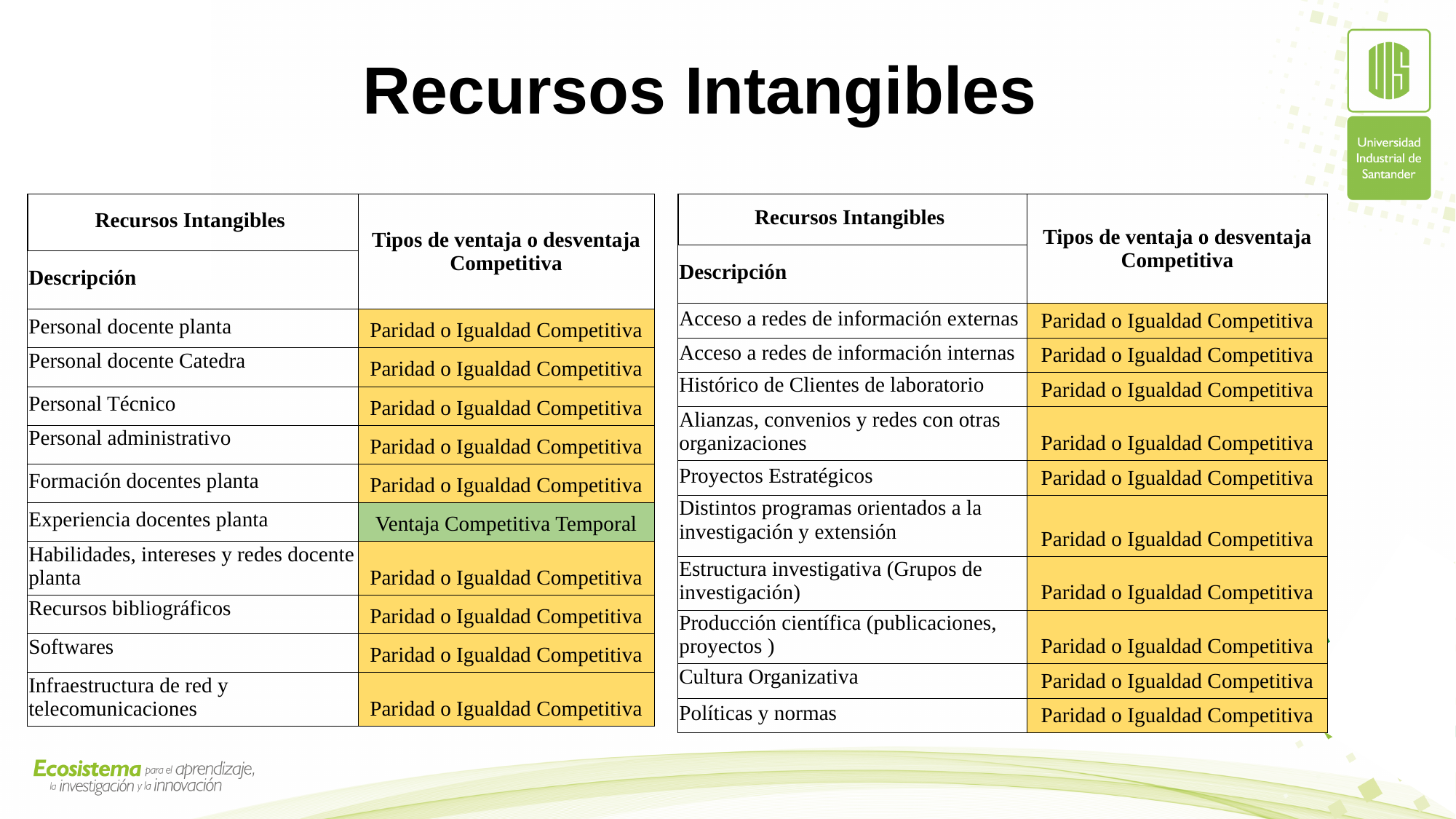

# Recursos Intangibles

| Recursos Intangibles | Tipos de ventaja o desventaja Competitiva |
| --- | --- |
| Descripción |  |
| Personal docente planta | Paridad o Igualdad Competitiva |
| Personal docente Catedra | Paridad o Igualdad Competitiva |
| Personal Técnico | Paridad o Igualdad Competitiva |
| Personal administrativo | Paridad o Igualdad Competitiva |
| Formación docentes planta | Paridad o Igualdad Competitiva |
| Experiencia docentes planta | Ventaja Competitiva Temporal |
| Habilidades, intereses y redes docente planta | Paridad o Igualdad Competitiva |
| Recursos bibliográficos | Paridad o Igualdad Competitiva |
| Softwares | Paridad o Igualdad Competitiva |
| Infraestructura de red y telecomunicaciones | Paridad o Igualdad Competitiva |
| Recursos Intangibles | Tipos de ventaja o desventaja Competitiva |
| --- | --- |
| Descripción |  |
| Acceso a redes de información externas | Paridad o Igualdad Competitiva |
| Acceso a redes de información internas | Paridad o Igualdad Competitiva |
| Histórico de Clientes de laboratorio | Paridad o Igualdad Competitiva |
| Alianzas, convenios y redes con otras organizaciones | Paridad o Igualdad Competitiva |
| Proyectos Estratégicos | Paridad o Igualdad Competitiva |
| Distintos programas orientados a la investigación y extensión | Paridad o Igualdad Competitiva |
| Estructura investigativa (Grupos de investigación) | Paridad o Igualdad Competitiva |
| Producción científica (publicaciones, proyectos ) | Paridad o Igualdad Competitiva |
| Cultura Organizativa | Paridad o Igualdad Competitiva |
| Políticas y normas | Paridad o Igualdad Competitiva |